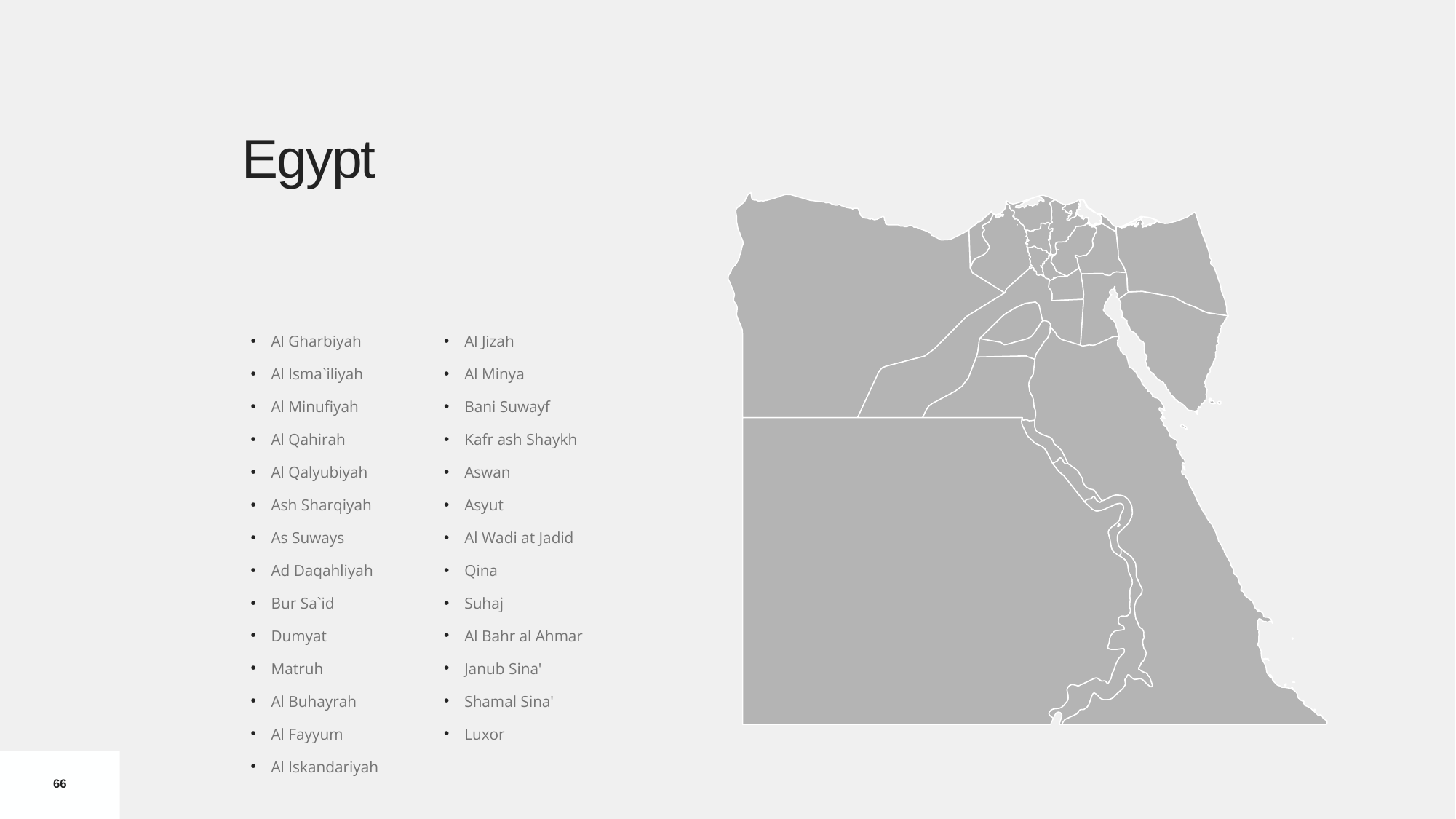

# Egypt

Al Gharbiyah
Al Isma`iliyah
Al Minufiyah
Al Qahirah
Al Qalyubiyah
Ash Sharqiyah
As Suways
Ad Daqahliyah
Bur Sa`id
Dumyat
Matruh
Al Buhayrah
Al Fayyum
Al Iskandariyah
Al Jizah
Al Minya
Bani Suwayf
Kafr ash Shaykh
Aswan
Asyut
Al Wadi at Jadid
Qina
Suhaj
Al Bahr al Ahmar
Janub Sina'
Shamal Sina'
Luxor